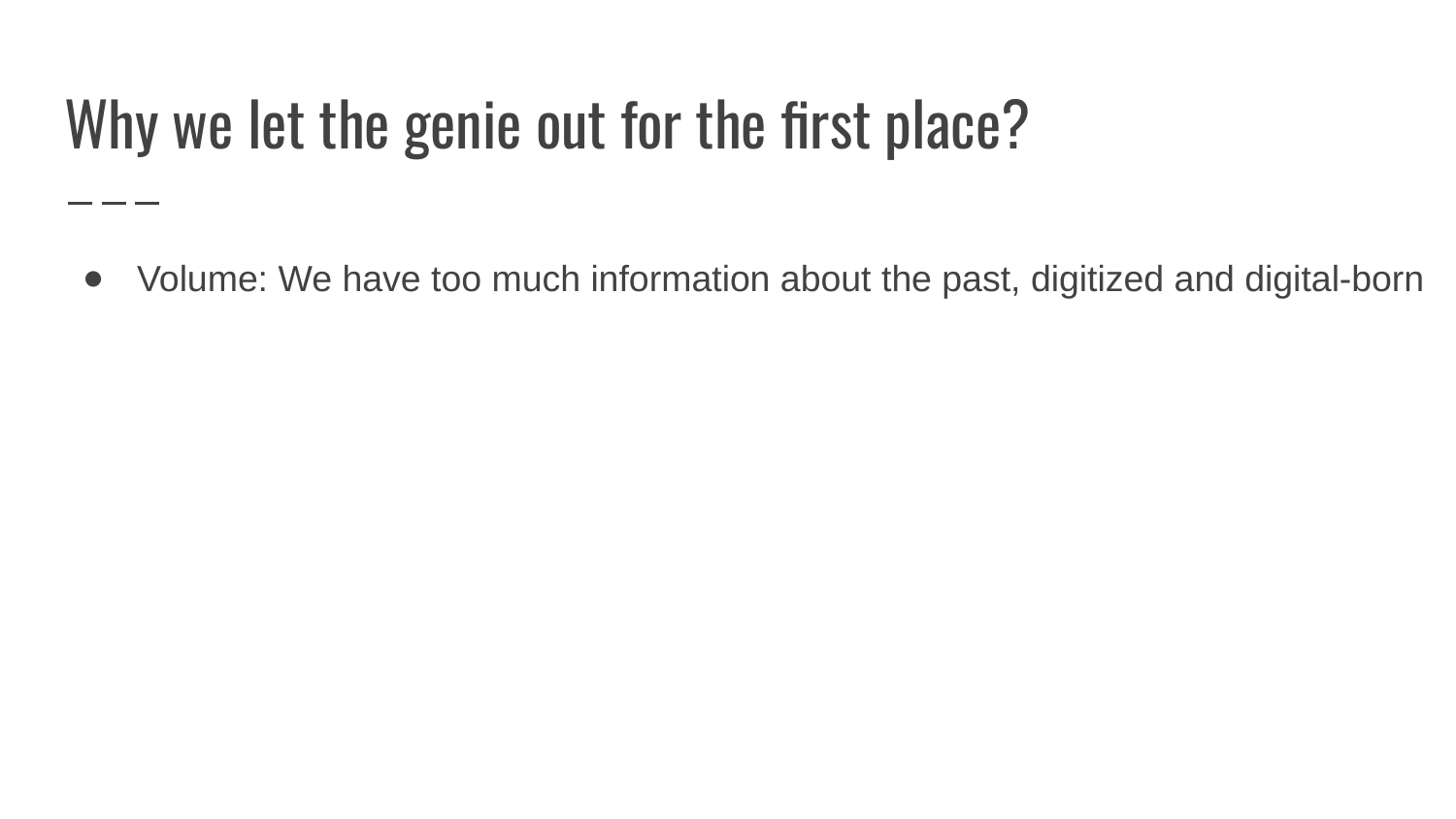

# Why we let the genie out for the first place?
Volume: We have too much information about the past, digitized and digital-born